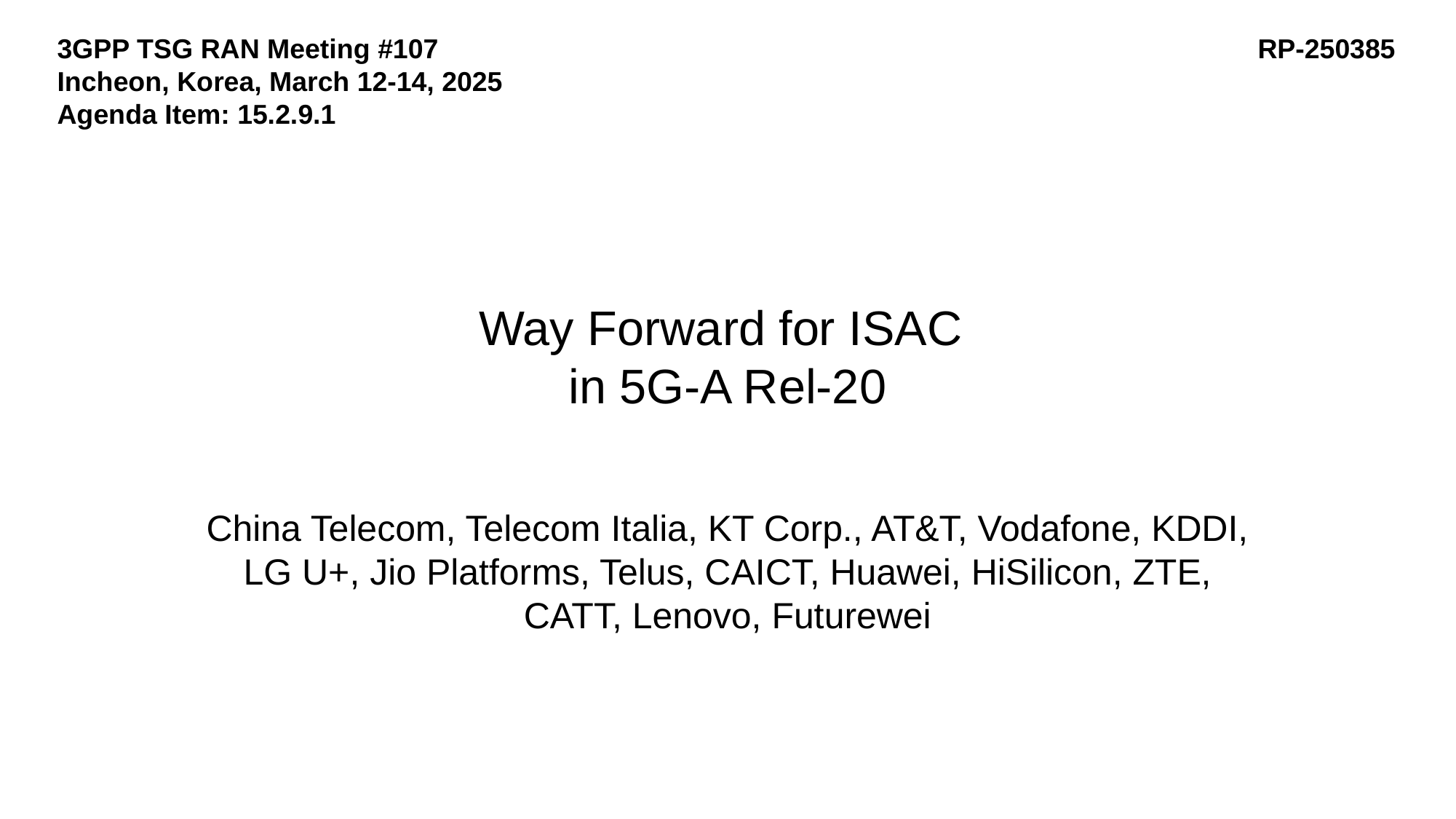

3GPP TSG RAN Meeting #107								RP-250385
Incheon, Korea, March 12-14, 2025
Agenda Item: 15.2.9.1
# Way Forward for ISAC in 5G-A Rel-20
China Telecom, Telecom Italia, KT Corp., AT&T, Vodafone, KDDI, LG U+, Jio Platforms, Telus, CAICT, Huawei, HiSilicon, ZTE, CATT, Lenovo, Futurewei